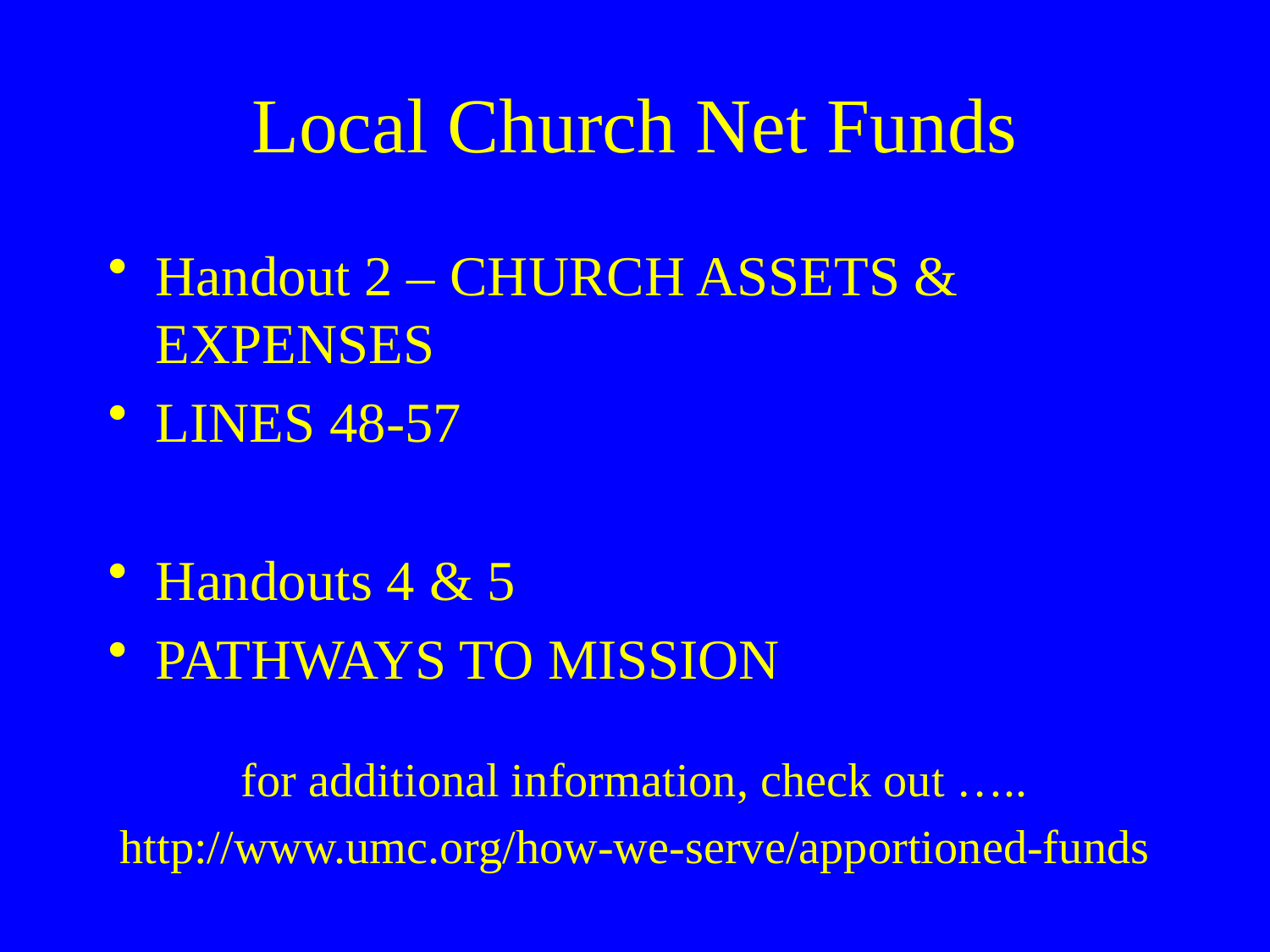

# Local Church Net Funds
Handout 2 – Church Assets & Expenses
Lines 48-57

Handouts 4 & 5
Pathways to Mission

for additional information, check out …..
http://www.umc.org/how-we-serve/apportioned-funds